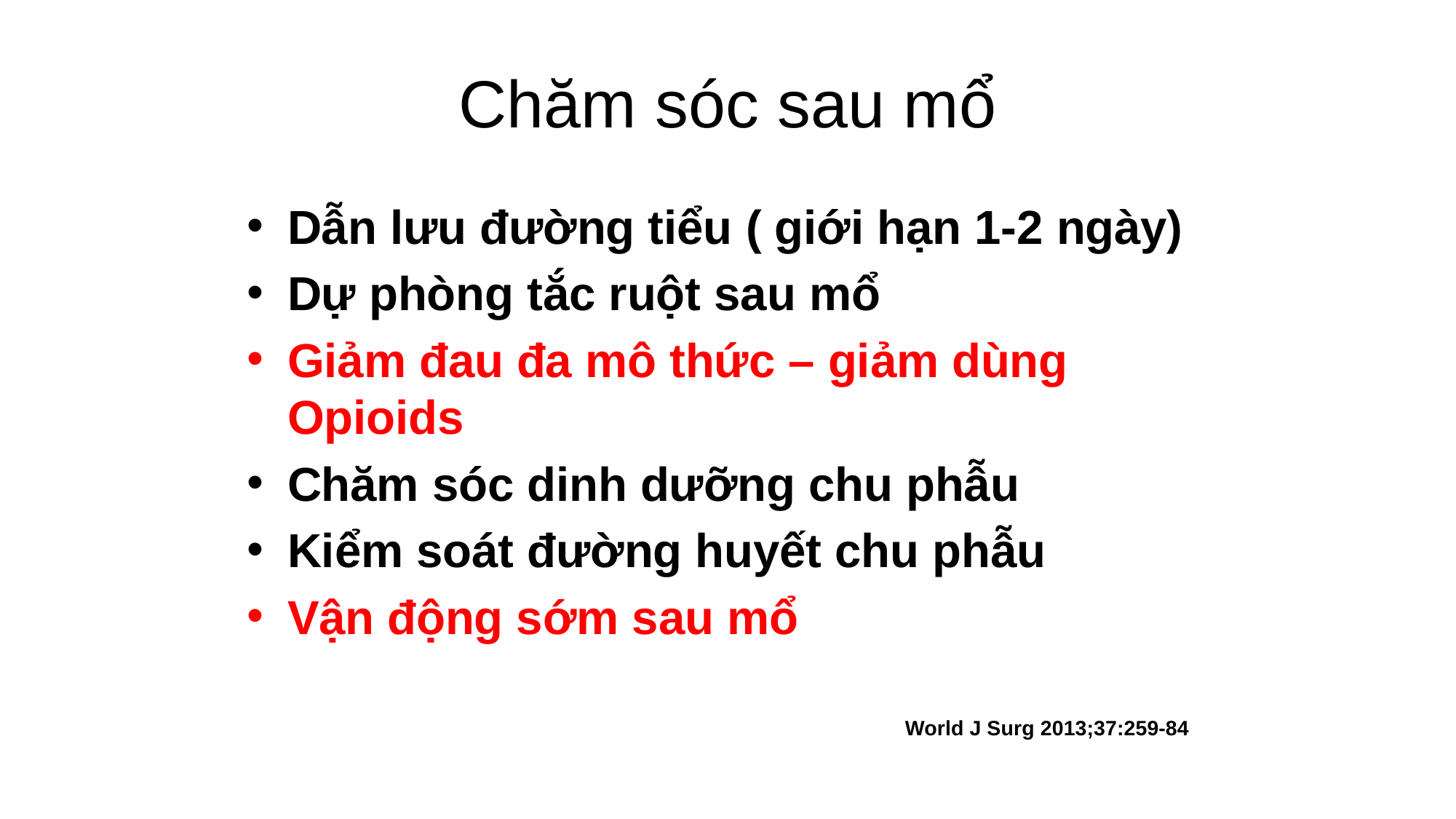

# Chăm sóc sau mổ
Dẫn lưu đường tiểu ( giới hạn 1-2 ngày)
Dự phòng tắc ruột sau mổ
Giảm đau đa mô thức – giảm dùng Opioids
Chăm sóc dinh dưỡng chu phẫu
Kiểm soát đường huyết chu phẫu
Vận động sớm sau mổ

                                                                                                                 World J Surg 2013;37:259-84